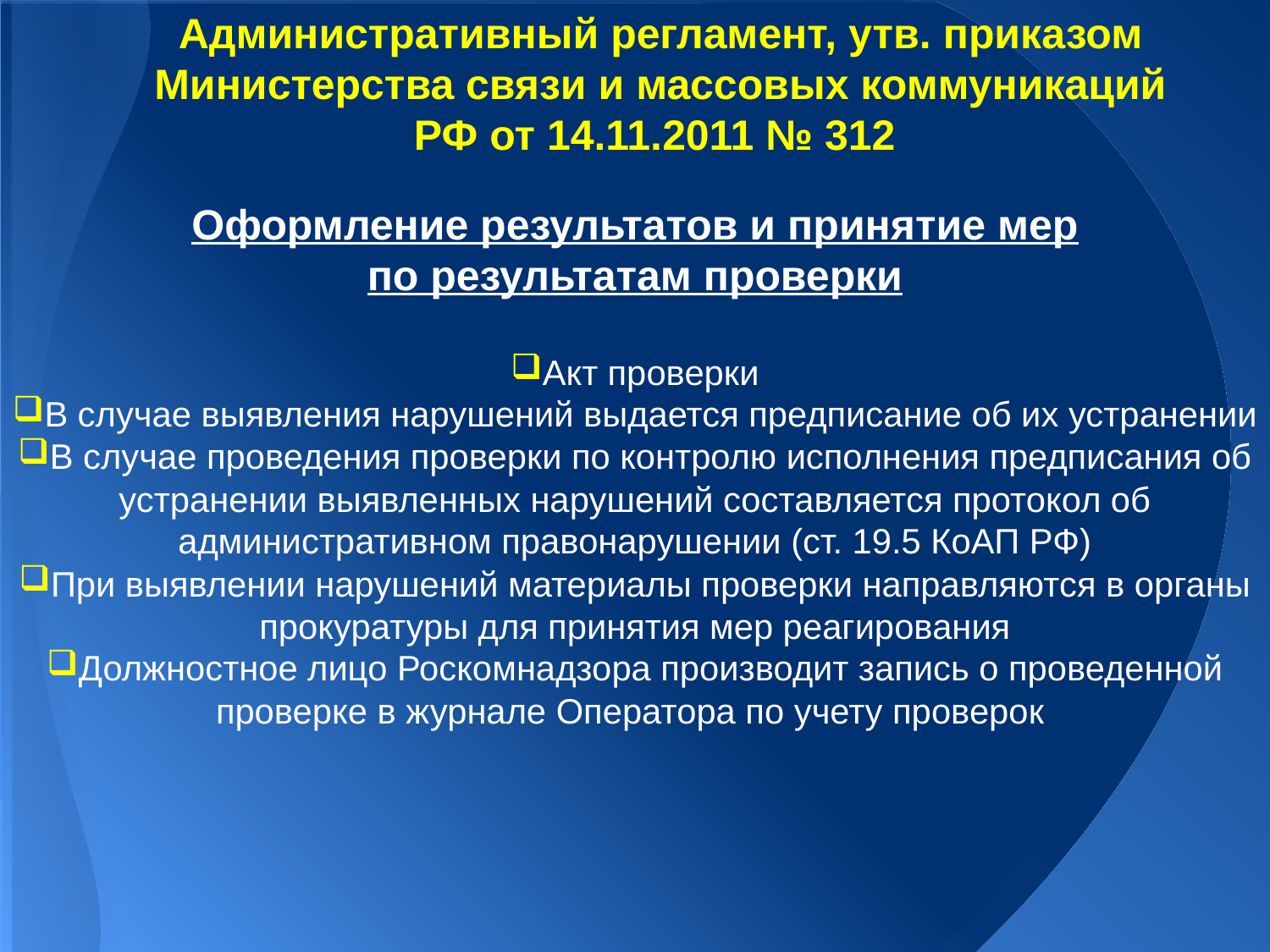

Административный регламент, утв. приказом Министерства связи и массовых коммуникаций РФ от 14.11.2011 № 312
Оформление результатов и принятие мер
по результатам проверки

Акт проверки
В случае выявления нарушений выдается предписание об их устранении
В случае проведения проверки по контролю исполнения предписания об устранении выявленных нарушений составляется протокол об административном правонарушении (ст. 19.5 КоАП РФ)
При выявлении нарушений материалы проверки направляются в органы прокуратуры для принятия мер реагирования
Должностное лицо Роскомнадзора производит запись о проведенной проверке в журнале Оператора по учету проверок